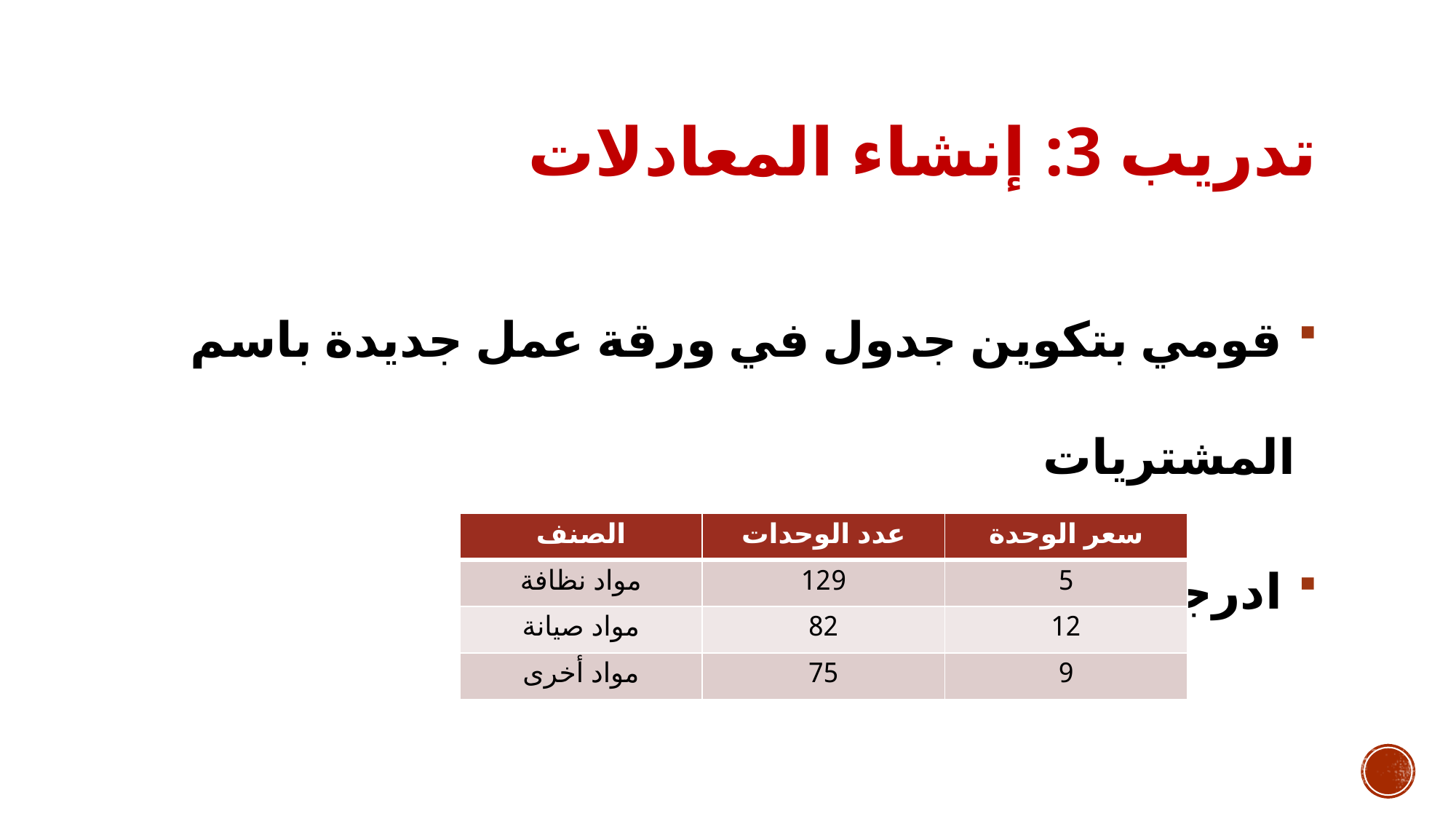

# تدريب 3: إنشاء المعادلات
 قومي بتكوين جدول في ورقة عمل جديدة باسم المشتريات
 ادرجي البيانات التالية للمشتريات
| الصنف | عدد الوحدات | سعر الوحدة |
| --- | --- | --- |
| مواد نظافة | 129 | 5 |
| مواد صيانة | 82 | 12 |
| مواد أخرى | 75 | 9 |